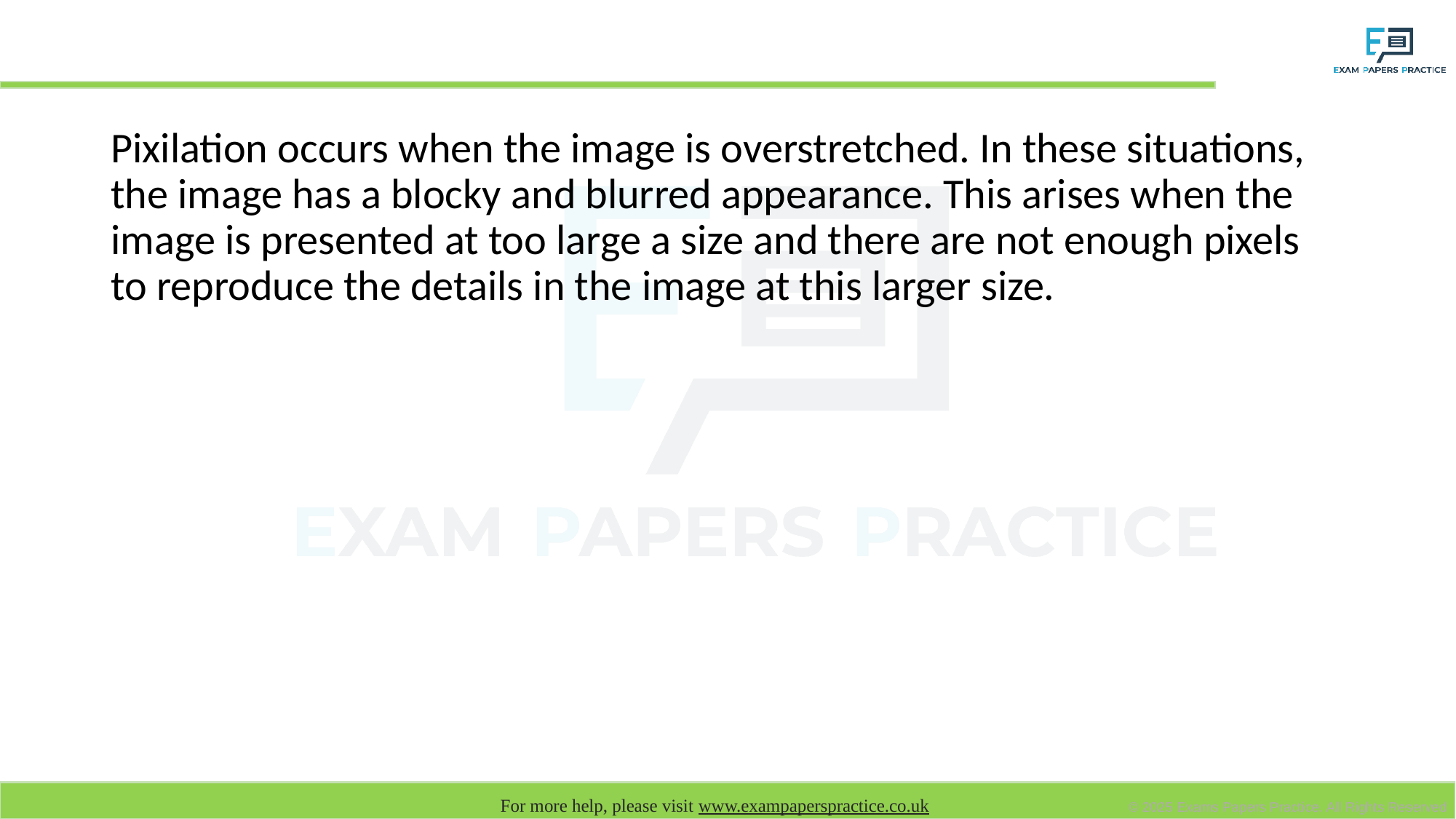

# Pixilation
Pixilation occurs when the image is overstretched. In these situations, the image has a blocky and blurred appearance. This arises when the image is presented at too large a size and there are not enough pixels to reproduce the details in the image at this larger size.